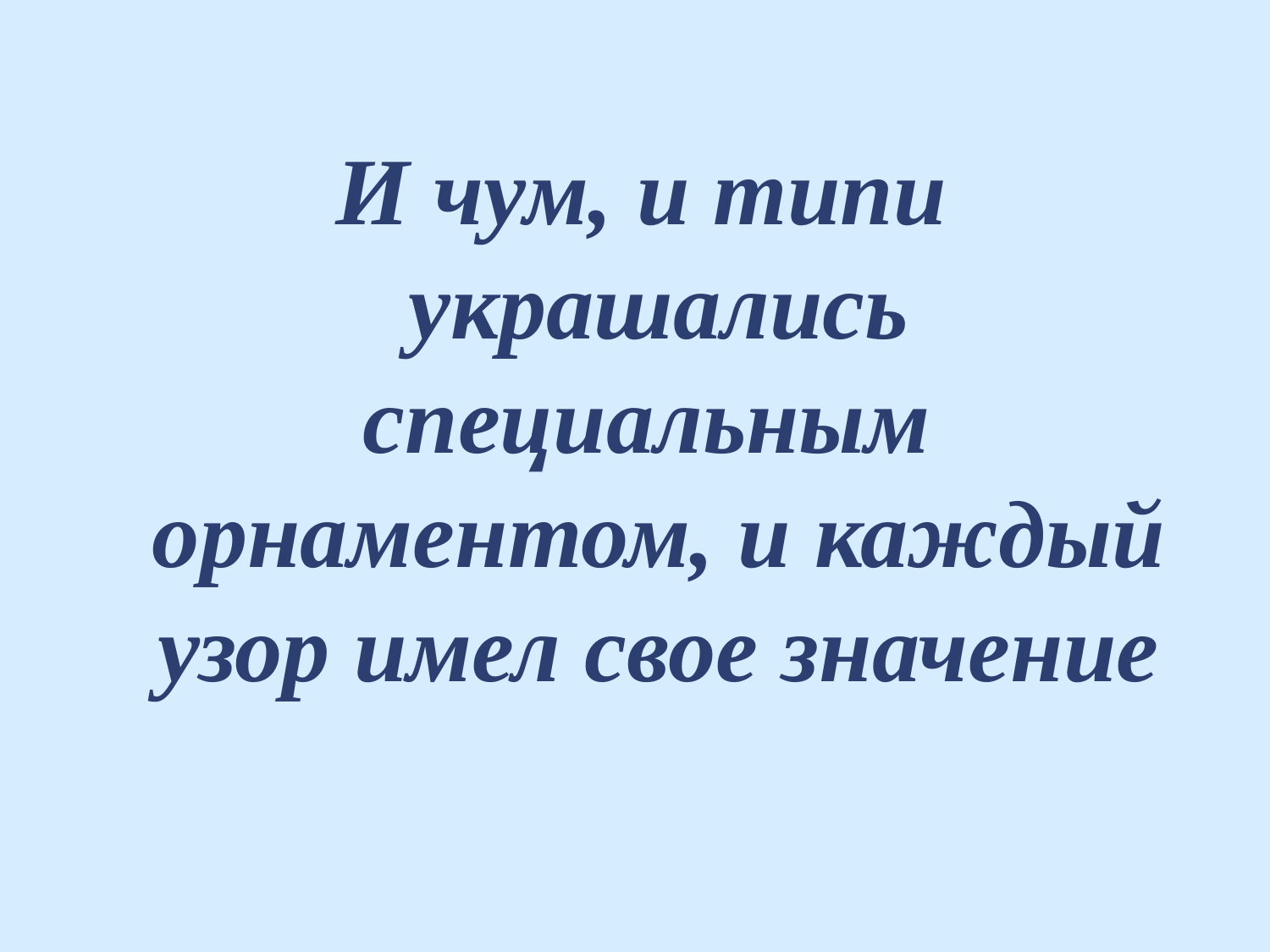

И чум, и типи украшались специальным  орнаментом, и каждый узор имел свое значение